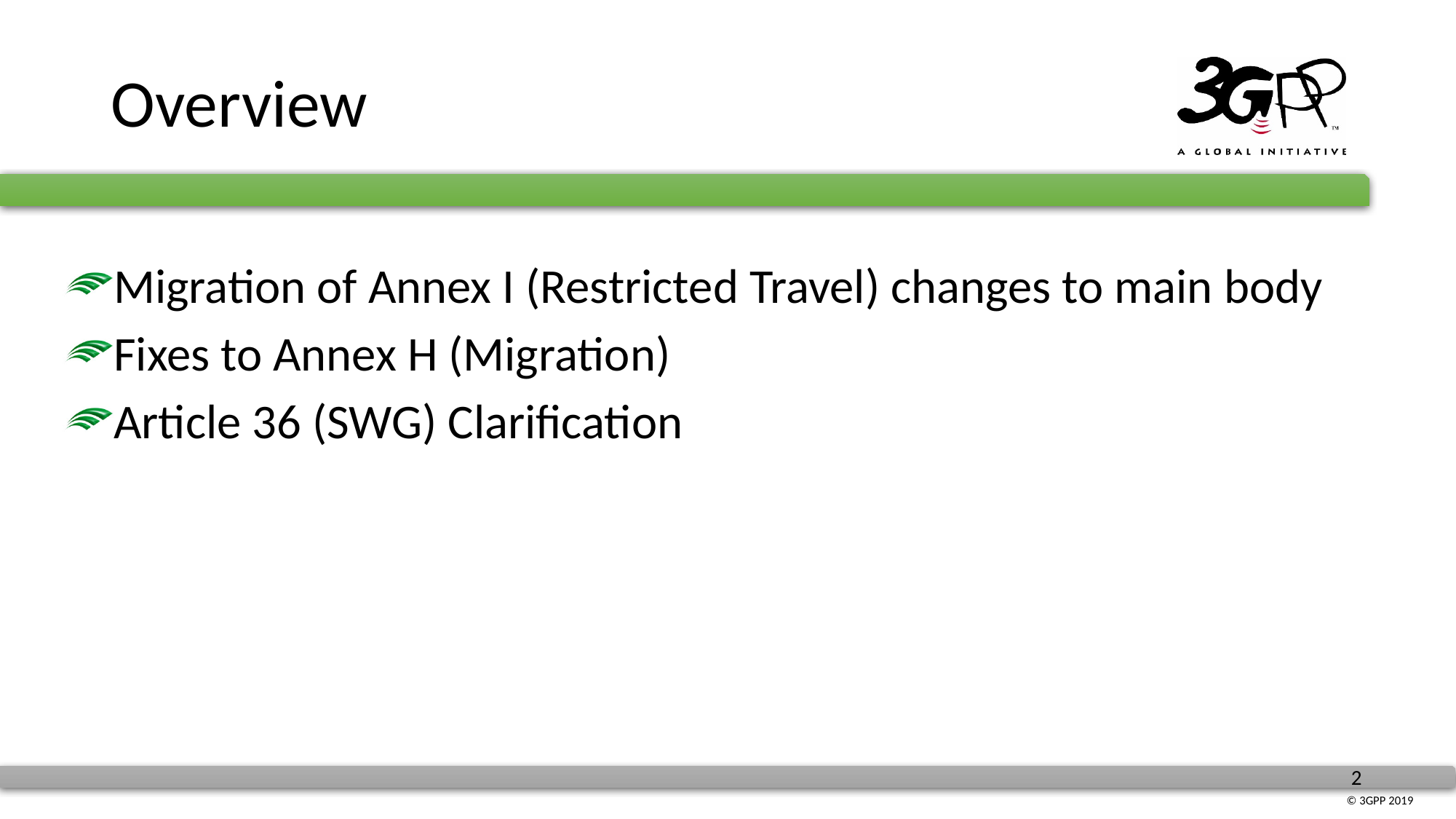

# Overview
Migration of Annex I (Restricted Travel) changes to main body
Fixes to Annex H (Migration)
Article 36 (SWG) Clarification